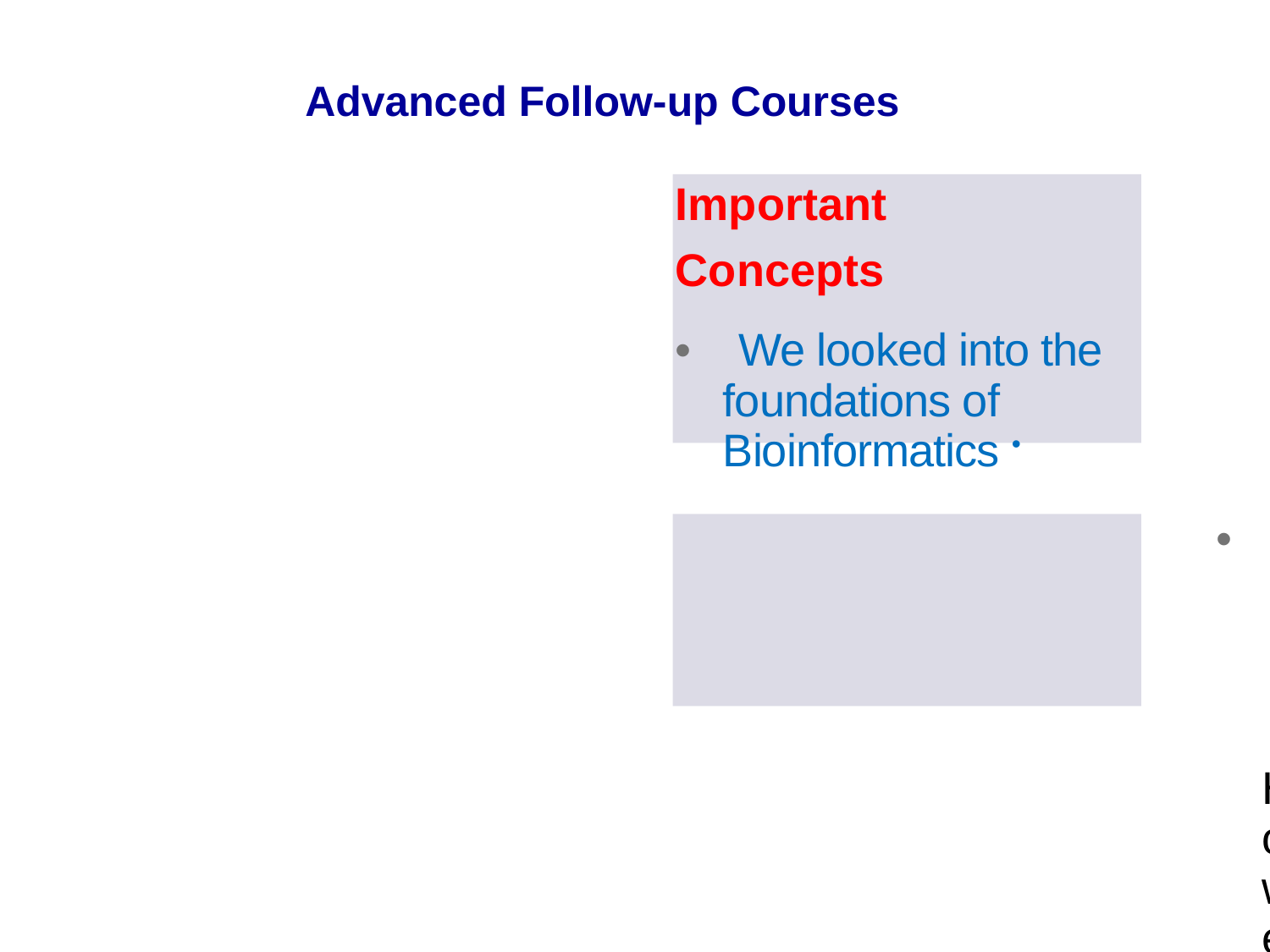

Advanced Follow-up Courses
Important
Concepts
•    We looked into the foundations of Bioinformatics •
•    However, each topic that was studied has a undergone a lot of development